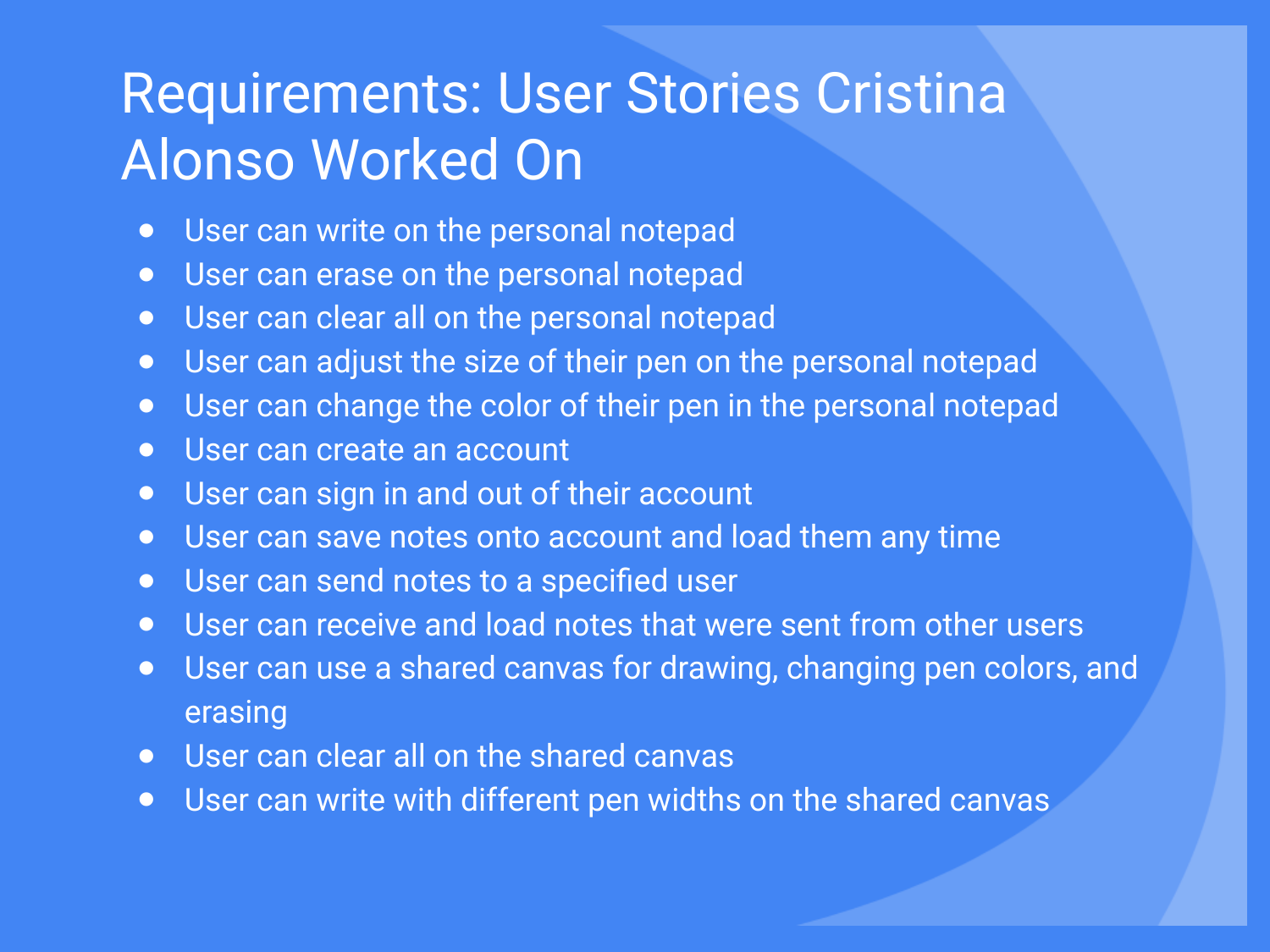

# Requirements: User Stories Cristina Alonso Worked On
User can write on the personal notepad
User can erase on the personal notepad
User can clear all on the personal notepad
User can adjust the size of their pen on the personal notepad
User can change the color of their pen in the personal notepad
User can create an account
User can sign in and out of their account
User can save notes onto account and load them any time
User can send notes to a specified user
User can receive and load notes that were sent from other users
User can use a shared canvas for drawing, changing pen colors, and erasing
User can clear all on the shared canvas
User can write with different pen widths on the shared canvas